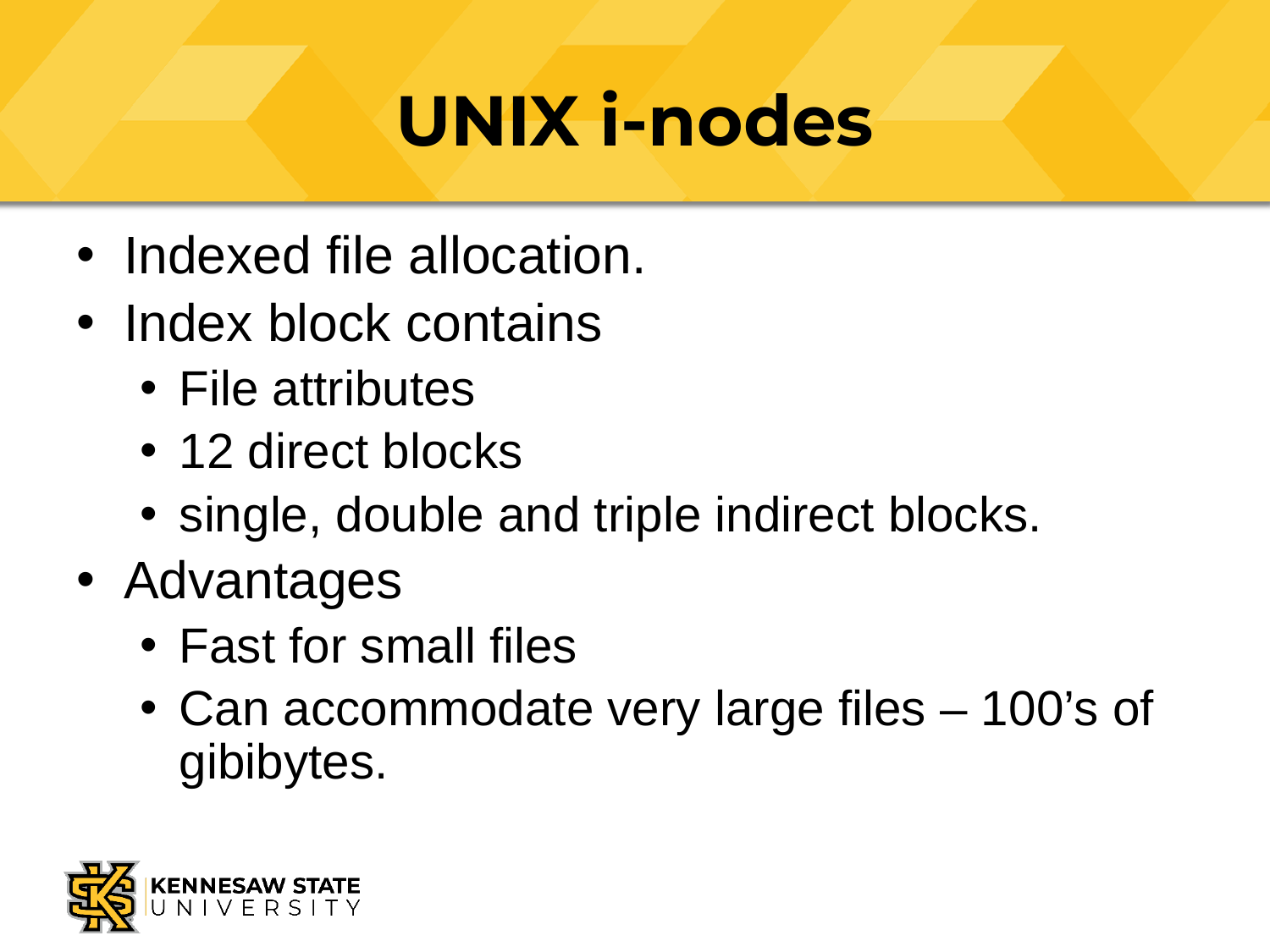

# UNIX i-nodes
Indexed file allocation.
Index block contains
File attributes
12 direct blocks
single, double and triple indirect blocks.
Advantages
Fast for small files
Can accommodate very large files – 100’s of gibibytes.